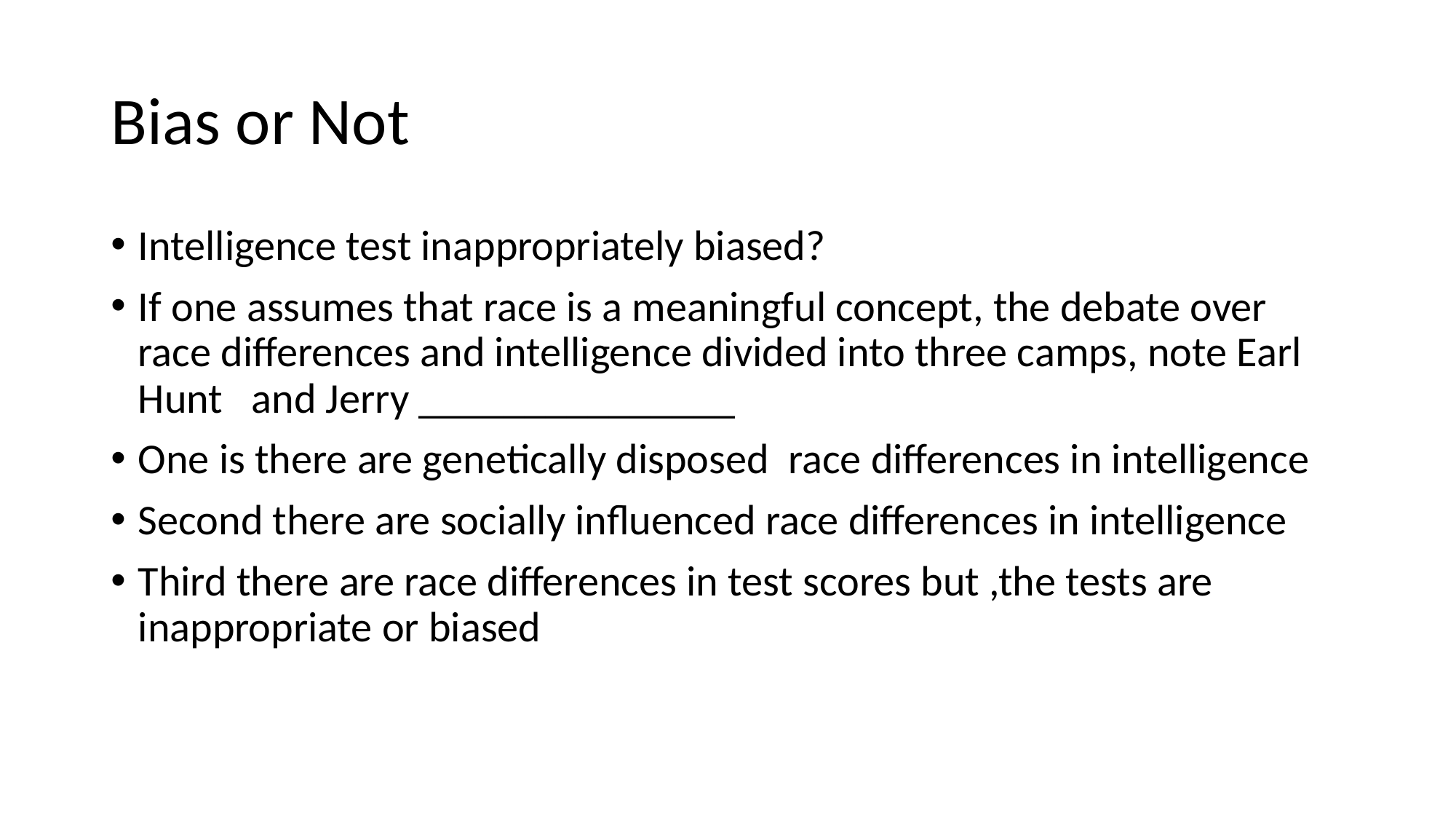

# Bias or Not
Intelligence test inappropriately biased?
If one assumes that race is a meaningful concept, the debate over race differences and intelligence divided into three camps, note Earl Hunt   and Jerry _______________
One is there are genetically disposed  race differences in intelligence
Second there are socially influenced race differences in intelligence
Third there are race differences in test scores but ,the tests are inappropriate or biased